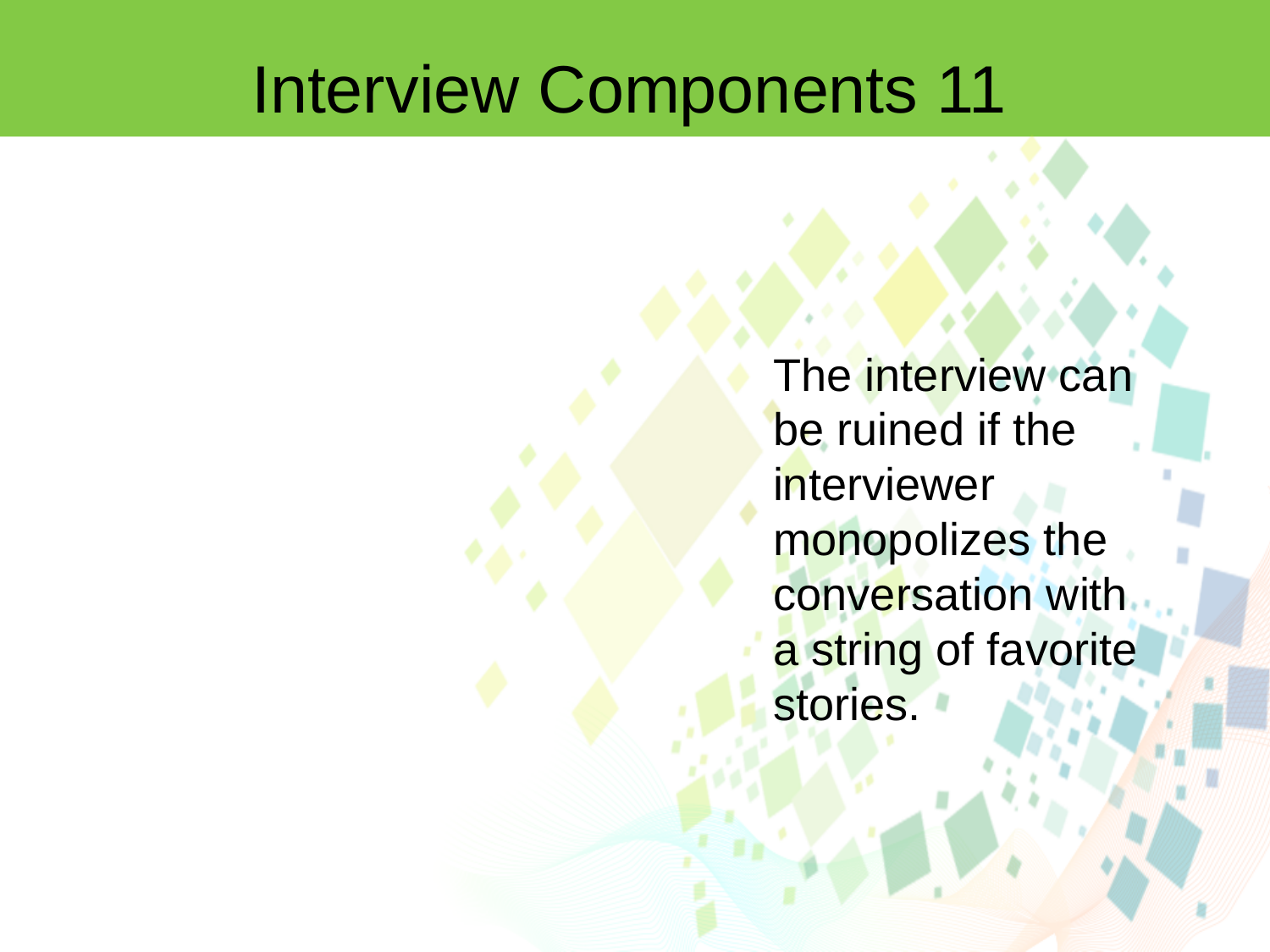

Interview Components 11
The interview can be ruined if the interviewer monopolizes the conversation with a string of favorite stories.